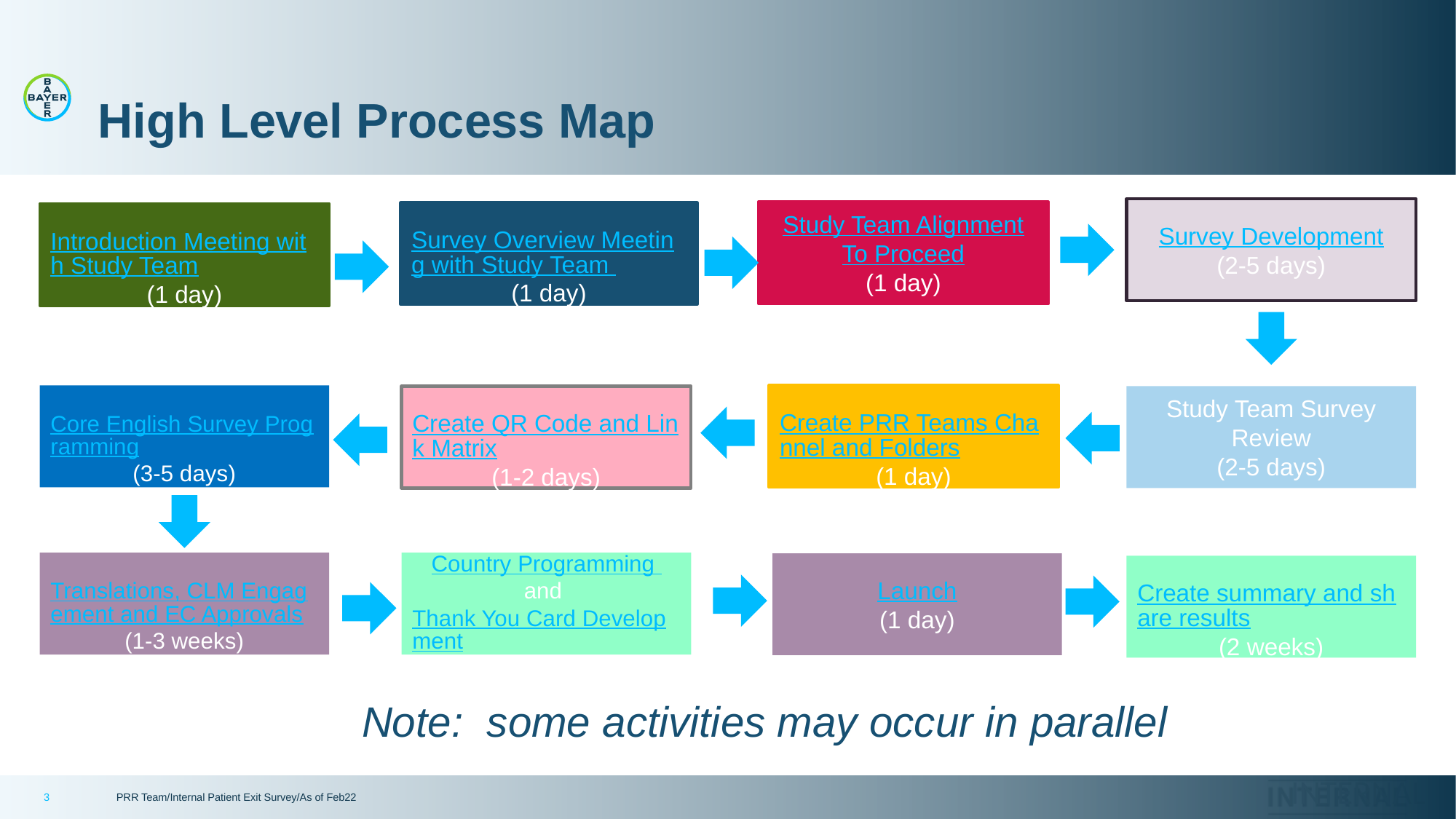

# High Level Process Map
Survey Development
(2-5 days)
Study Team Alignment
To Proceed
(1 day)
Survey Overview Meeting with Study Team
(1 day)

Introduction Meeting with Study Team
(1 day)

Core English Survey Programming
(3-5 days)
Create PRR Teams Channel and Folders
(1 day)
Study Team Survey Review
(2-5 days)
Create QR Code and Link Matrix
(1-2 days)

Translations, CLM Engagement and EC Approvals
(1-3 weeks)
Country Programming and Thank You Card Development
(3-5 days)
Launch
(1 day)
Create summary and share results
(2 weeks)

Note:  some activities may occur in parallel
3
PRR Team/Internal Patient Exit Survey/As of Feb22